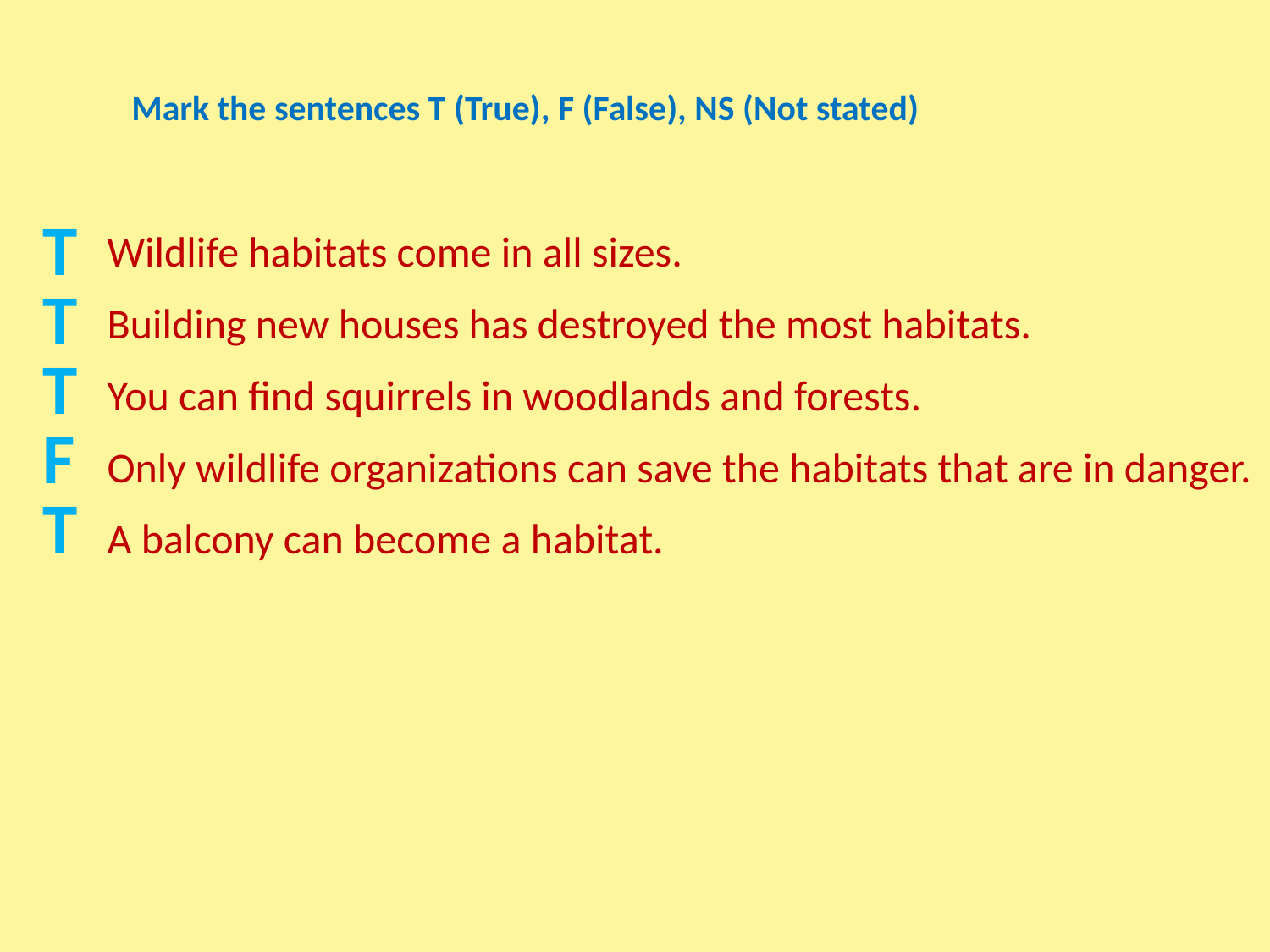

Mark the sentences T (True), F (False), NS (Not stated)
T
Wildlife habitats come in all sizes.
Building new houses has destroyed the most habitats.
You can find squirrels in woodlands and forests.
Only wildlife organizations can save the habitats that are in danger.
A balcony can become a habitat.
T
T
F
T